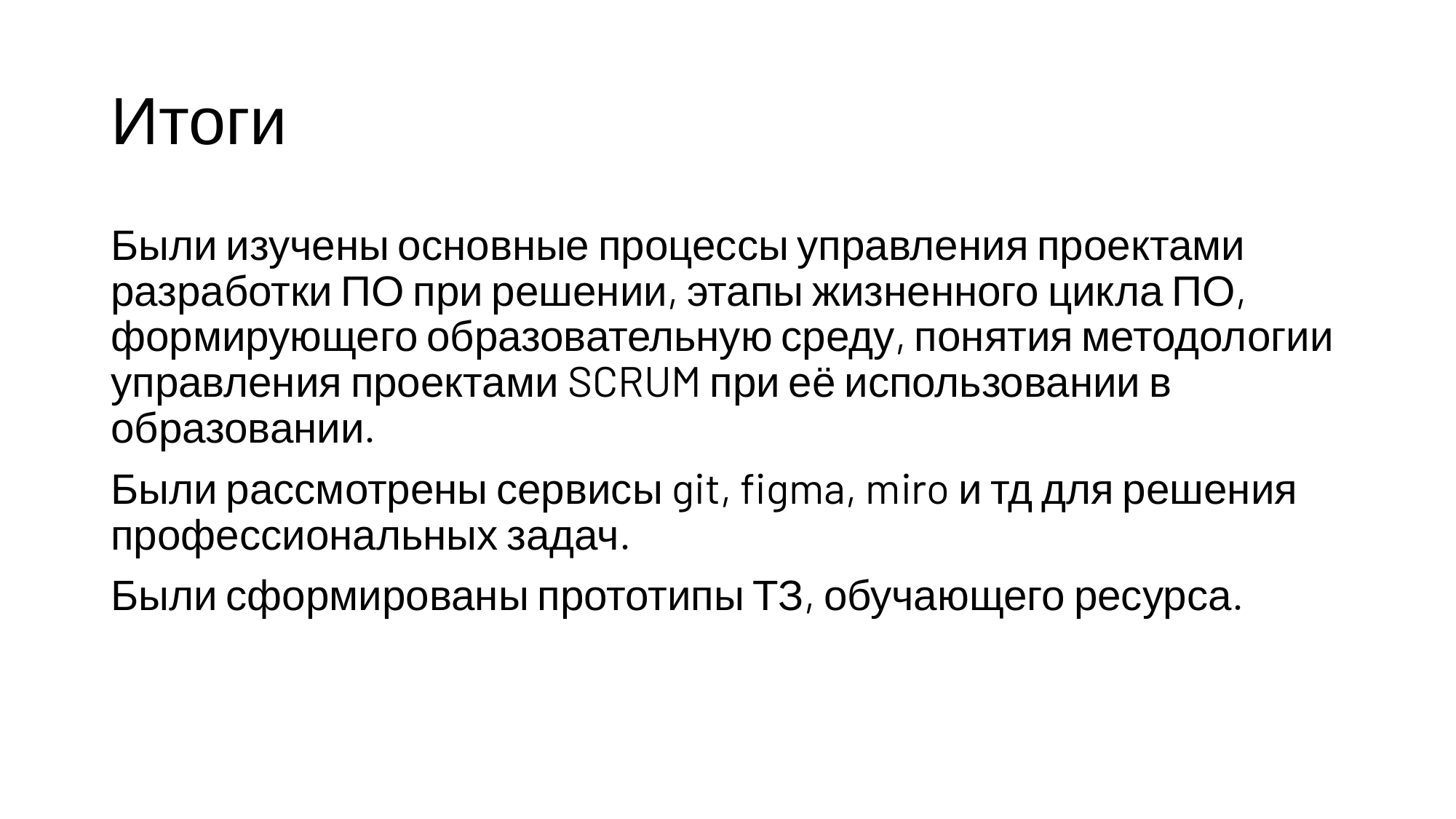

# Итоги
Были изучены основные процессы управления проектами разработки ПО при решении, этапы жизненного цикла ПО, формирующего образовательную среду, понятия методологии управления проектами SCRUM при её использовании в образовании.
Были рассмотрены сервисы git, figma, miro и тд для решения профессиональных задач.
Были сформированы прототипы ТЗ, обучающего ресурса.